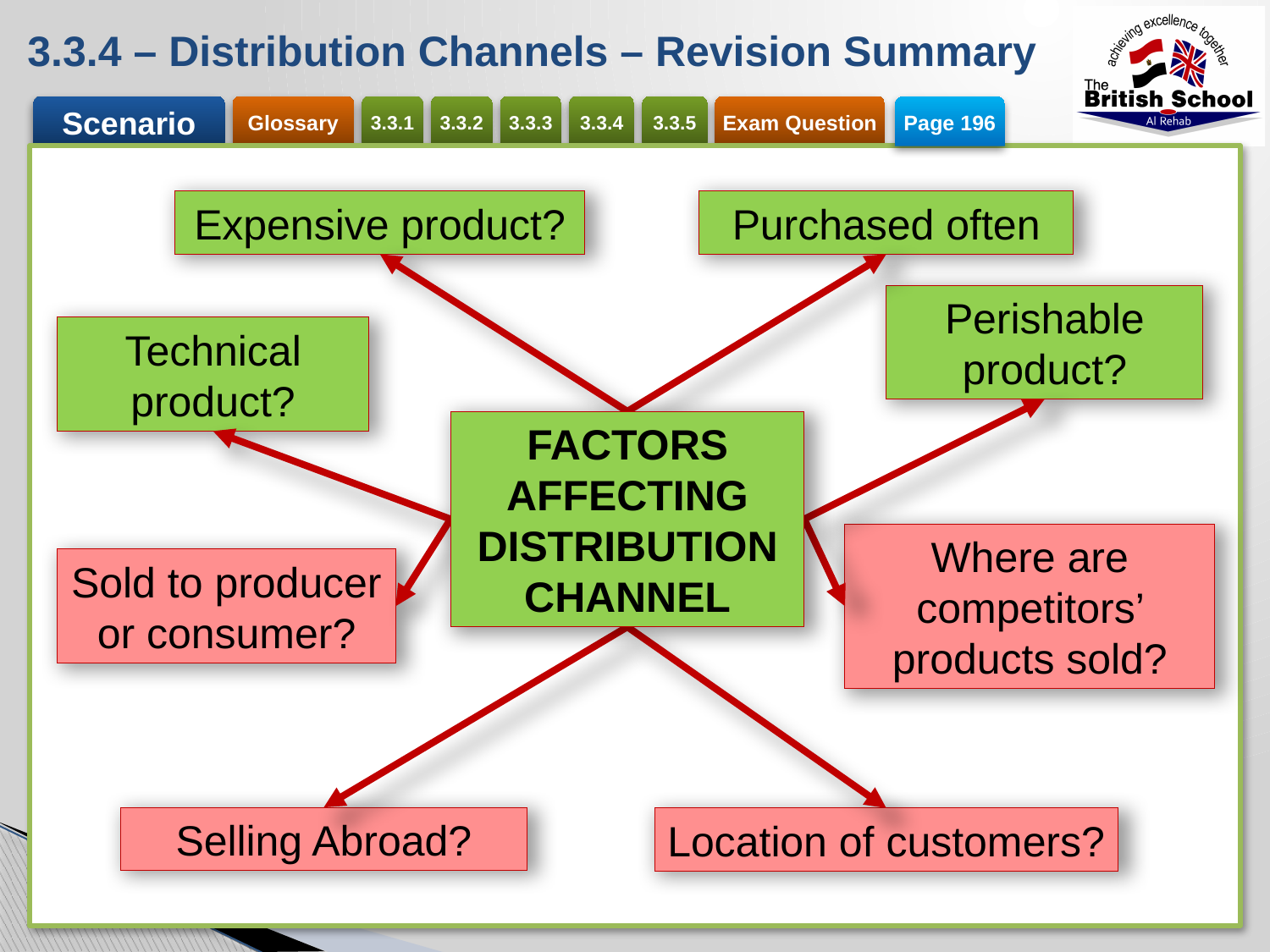

# 3.3.4 – Distribution Channels – Revision Summary
Page 196
Purchased often
Expensive product?
Perishable product?
Technical product?
FACTORS AFFECTING DISTRIBUTION CHANNEL
Where are competitors’ products sold?
Sold to producer or consumer?
Selling Abroad?
Location of customers?